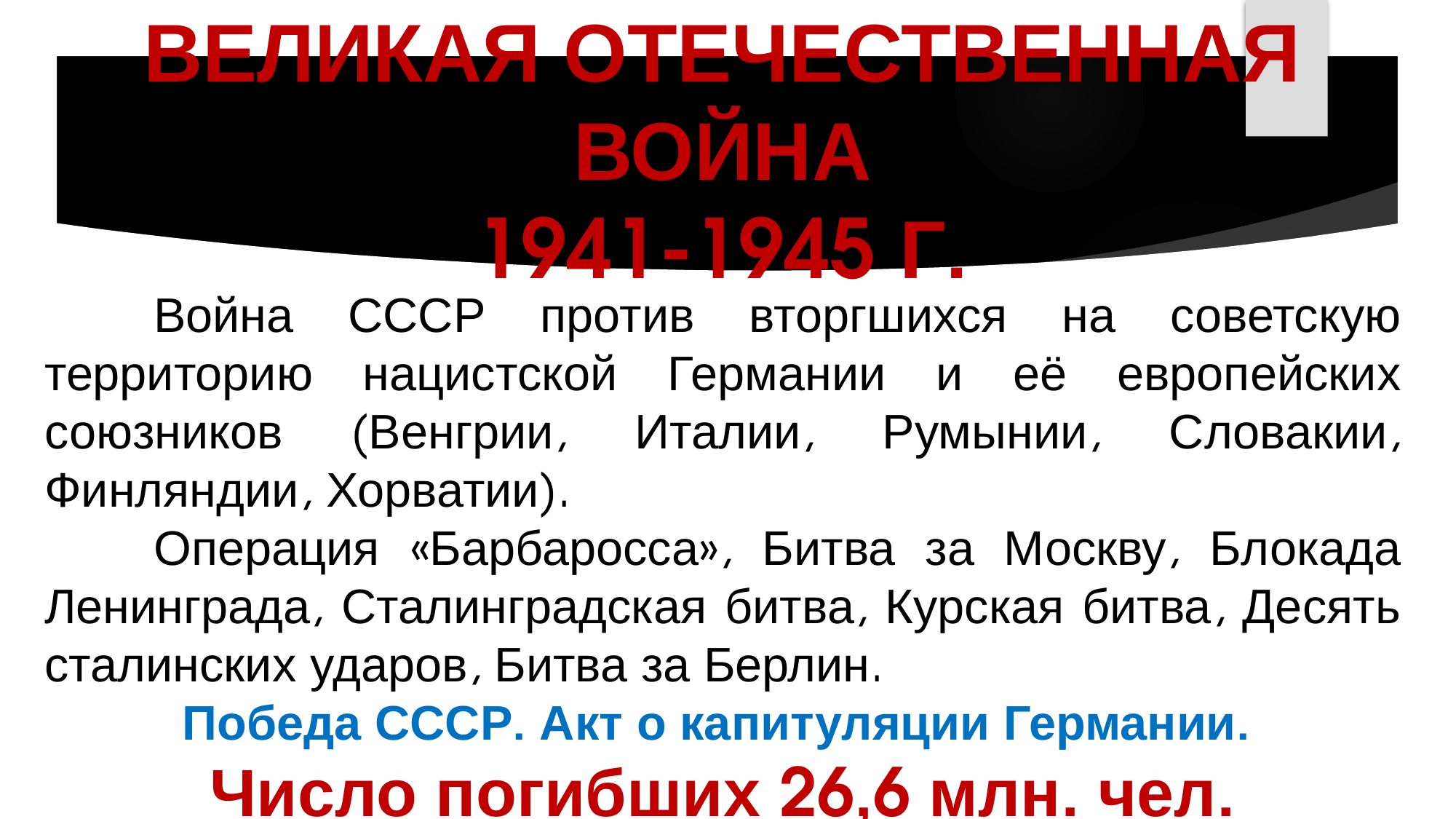

# ВЕЛИКАЯ ОТЕЧЕСТВЕННАЯ ВОЙНА 1941-1945 Г.
	Война СССР против вторгшихся на советскую территорию нацистской Германии и её европейских союзников (Венгрии, Италии, Румынии, Словакии, Финляндии, Хорватии).
	Операция «Барбаросса», Битва за Москву, Блокада Ленинграда, Сталинградская битва, Курская битва, Десять сталинских ударов, Битва за Берлин.
Победа СССР. Акт о капитуляции Германии.
Число погибших 26,6 млн. чел.